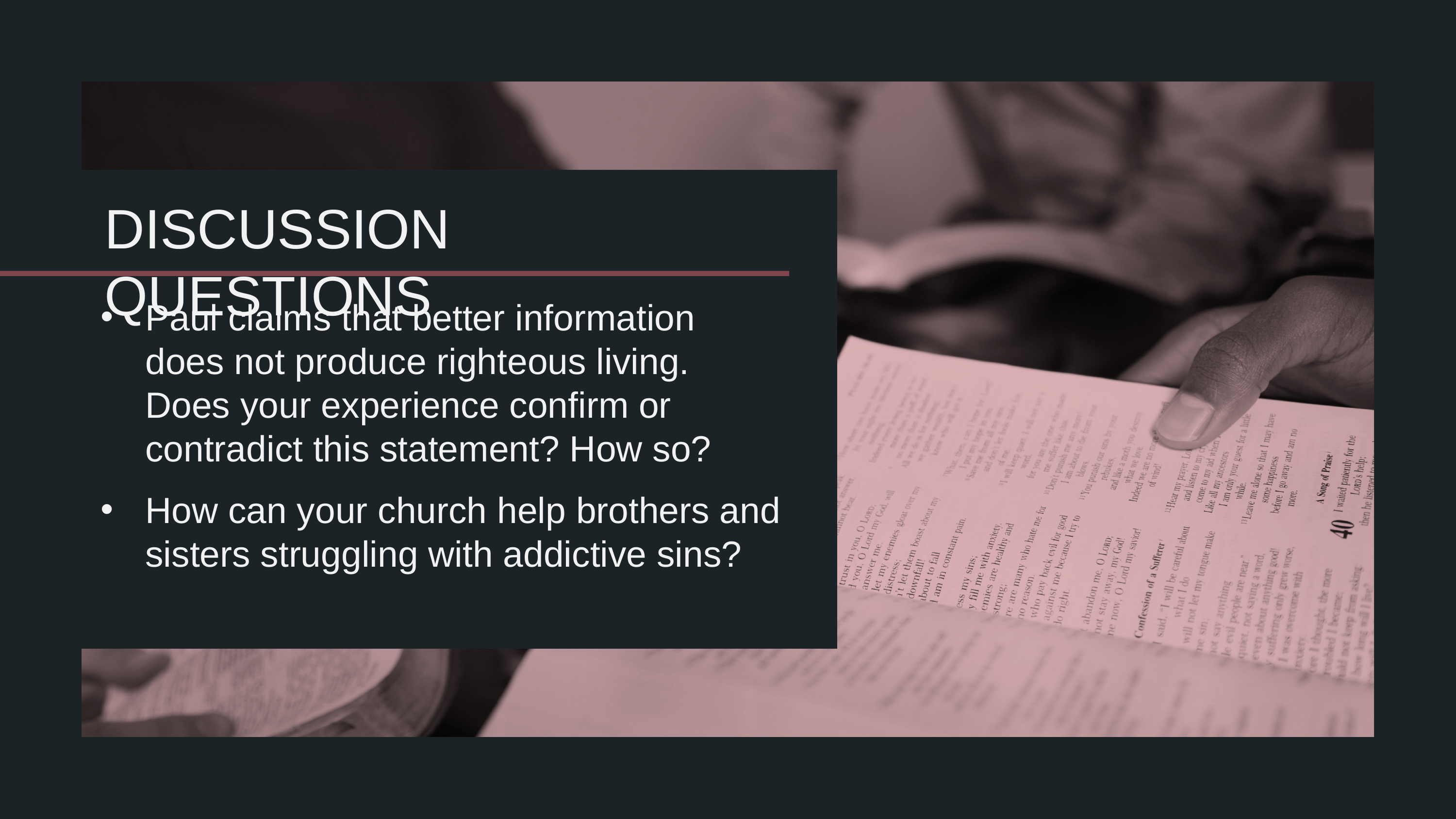

Paul claims that better information does not produce righteous living. Does your experience confirm or contradict this statement? How so?
How can your church help brothers and sisters struggling with addictive sins?